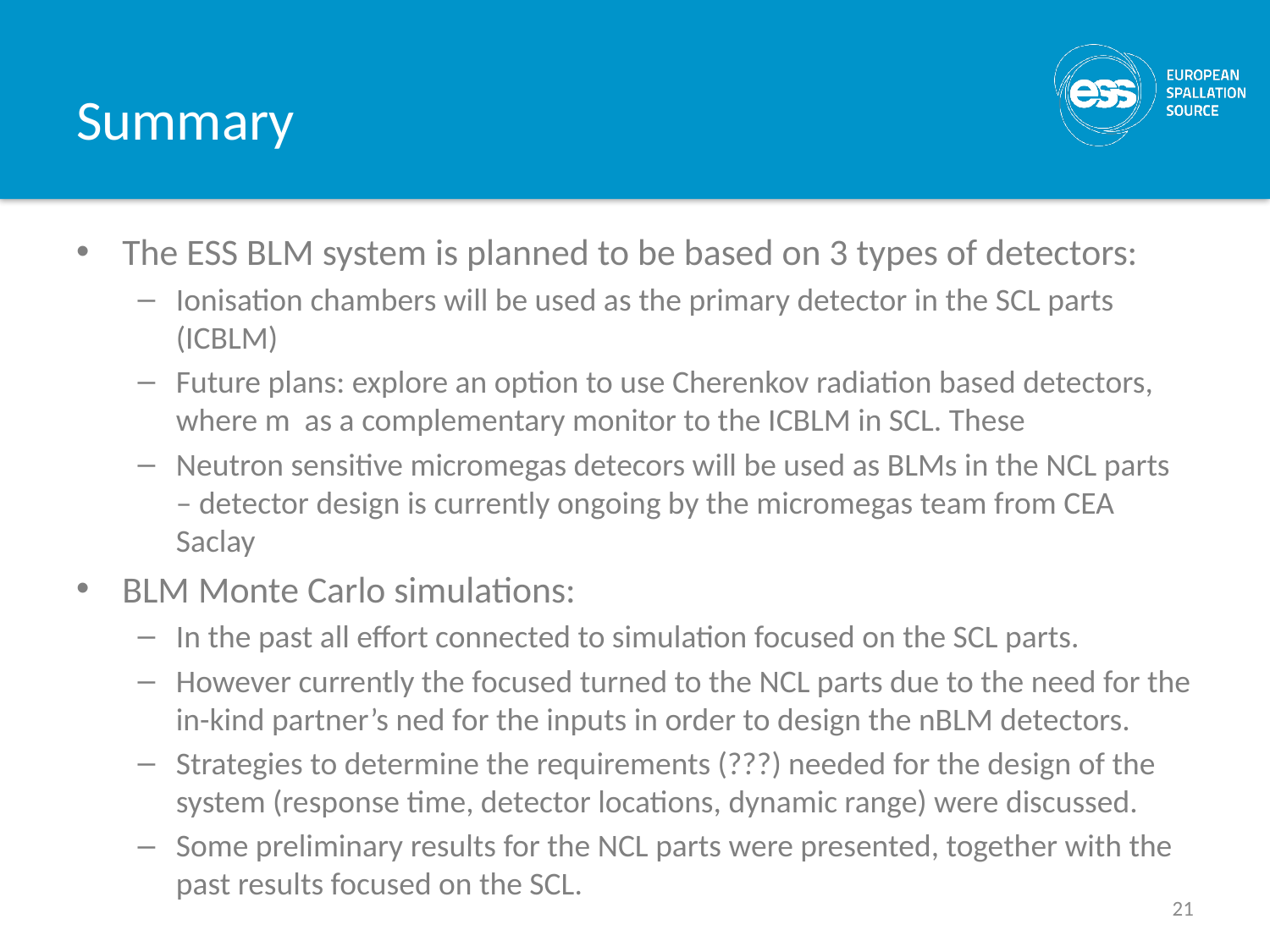

# Summary
The ESS BLM system is planned to be based on 3 types of detectors:
Ionisation chambers will be used as the primary detector in the SCL parts (ICBLM)
Future plans: explore an option to use Cherenkov radiation based detectors, where m  as a complementary monitor to the ICBLM in SCL. These
Neutron sensitive micromegas detecors will be used as BLMs in the NCL parts – detector design is currently ongoing by the micromegas team from CEA Saclay
BLM Monte Carlo simulations:
In the past all effort connected to simulation focused on the SCL parts.
However currently the focused turned to the NCL parts due to the need for the in-kind partner’s ned for the inputs in order to design the nBLM detectors.
Strategies to determine the requirements (???) needed for the design of the system (response time, detector locations, dynamic range) were discussed.
Some preliminary results for the NCL parts were presented, together with the past results focused on the SCL.
21